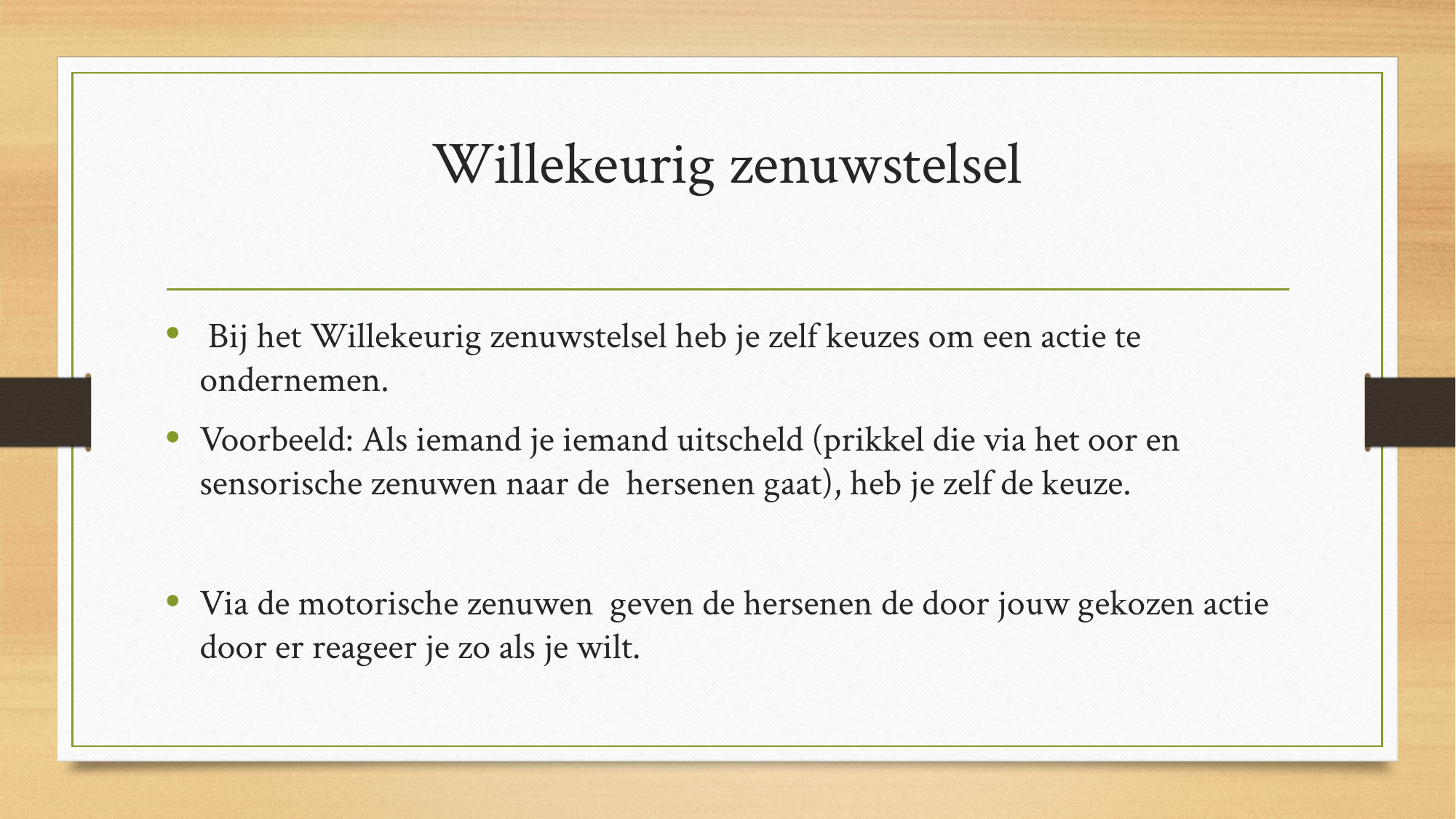

# Willekeurig zenuwstelsel
 Bij het Willekeurig zenuwstelsel heb je zelf keuzes om een actie te ondernemen.
Voorbeeld: Als iemand je iemand uitscheld (prikkel die via het oor en sensorische zenuwen naar de  hersenen gaat), heb je zelf de keuze.

Via de motorische zenuwen  geven de hersenen de door jouw gekozen actie door er reageer je zo als je wilt.